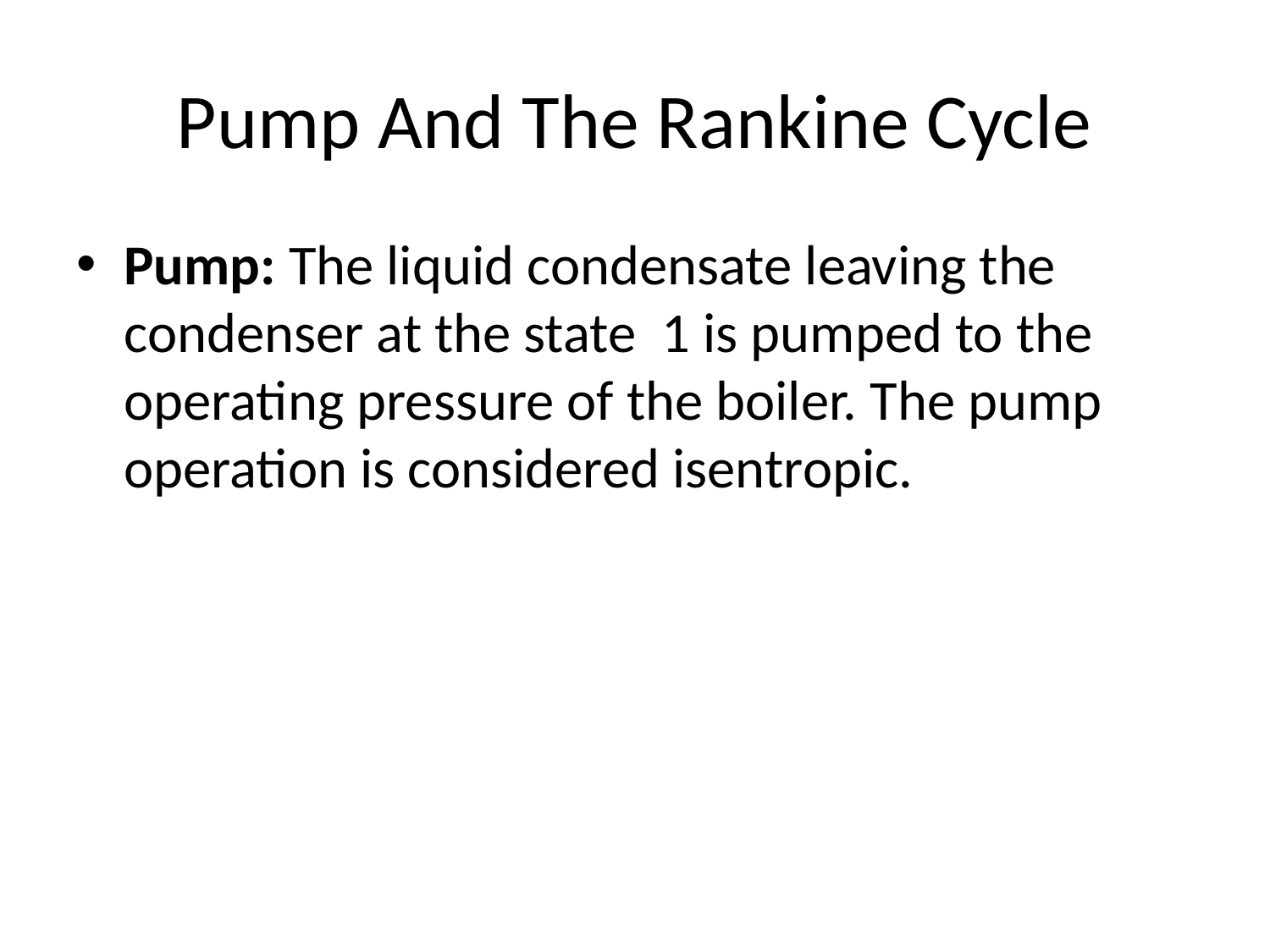

# Pump And The Rankine Cycle
Pump: The liquid condensate leaving the condenser at the state  1 is pumped to the operating pressure of the boiler. The pump operation is considered isentropic.